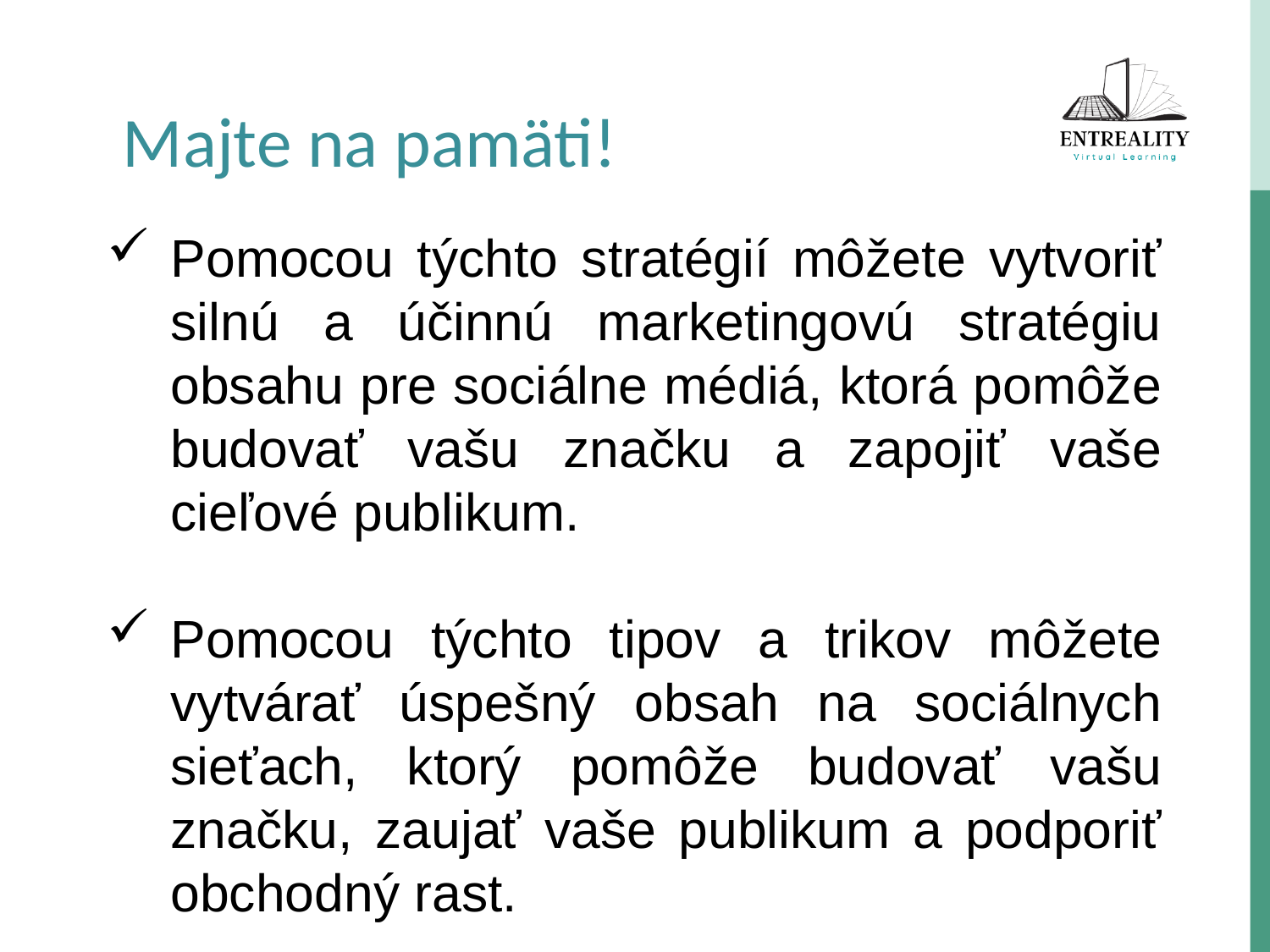

Majte na pamäti!
Pomocou týchto stratégií môžete vytvoriť silnú a účinnú marketingovú stratégiu obsahu pre sociálne médiá, ktorá pomôže budovať vašu značku a zapojiť vaše cieľové publikum.

Pomocou týchto tipov a trikov môžete vytvárať úspešný obsah na sociálnych sieťach, ktorý pomôže budovať vašu značku, zaujať vaše publikum a podporiť obchodný rast.